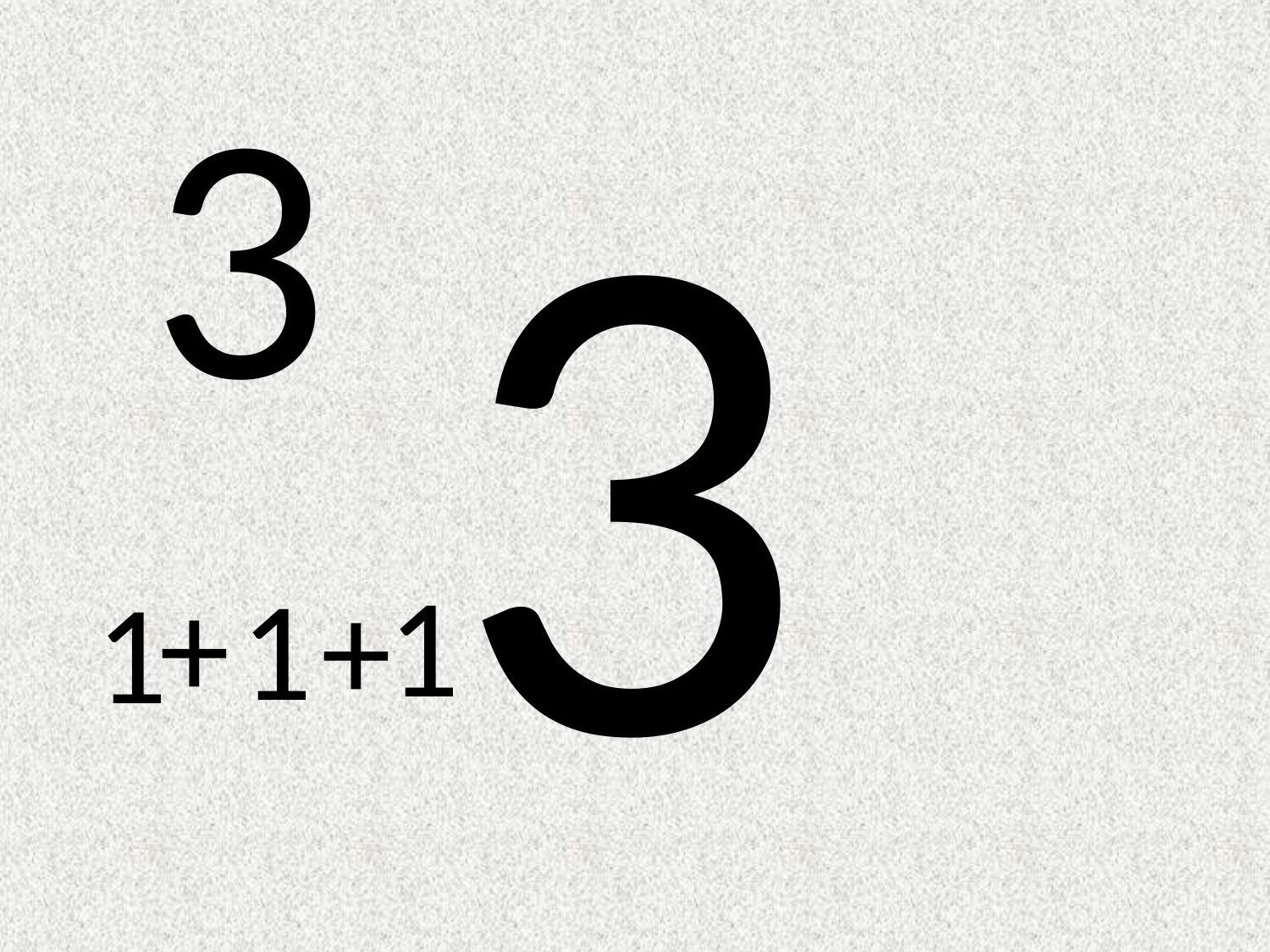

3
3
1
+
1
+
1